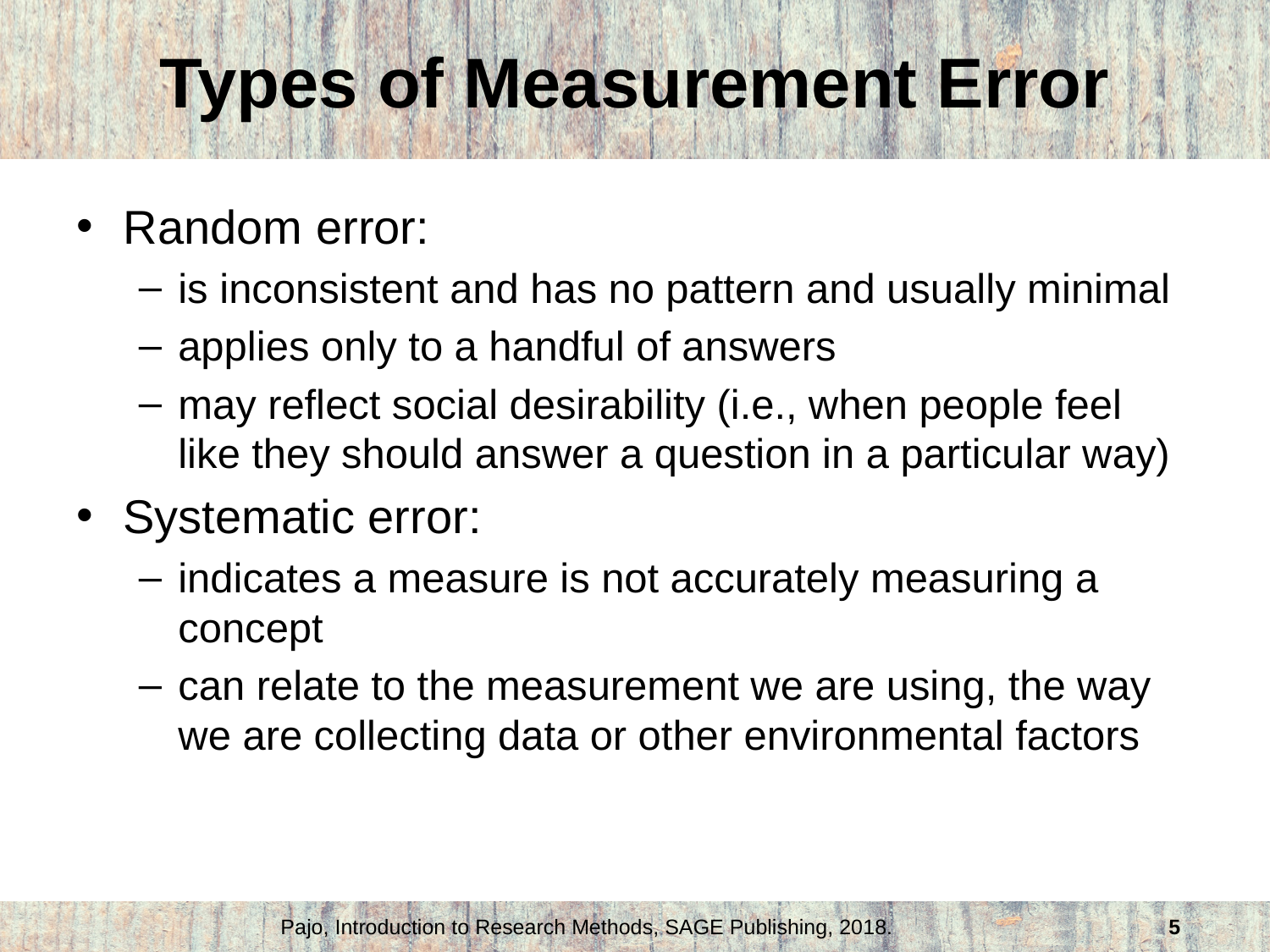

# Types of Measurement Error
Random error:
is inconsistent and has no pattern and usually minimal
applies only to a handful of answers
may reflect social desirability (i.e., when people feel like they should answer a question in a particular way)
Systematic error:
indicates a measure is not accurately measuring a concept
can relate to the measurement we are using, the way we are collecting data or other environmental factors

Pajo, Introduction to Research Methods, SAGE Publishing, 2018.
5